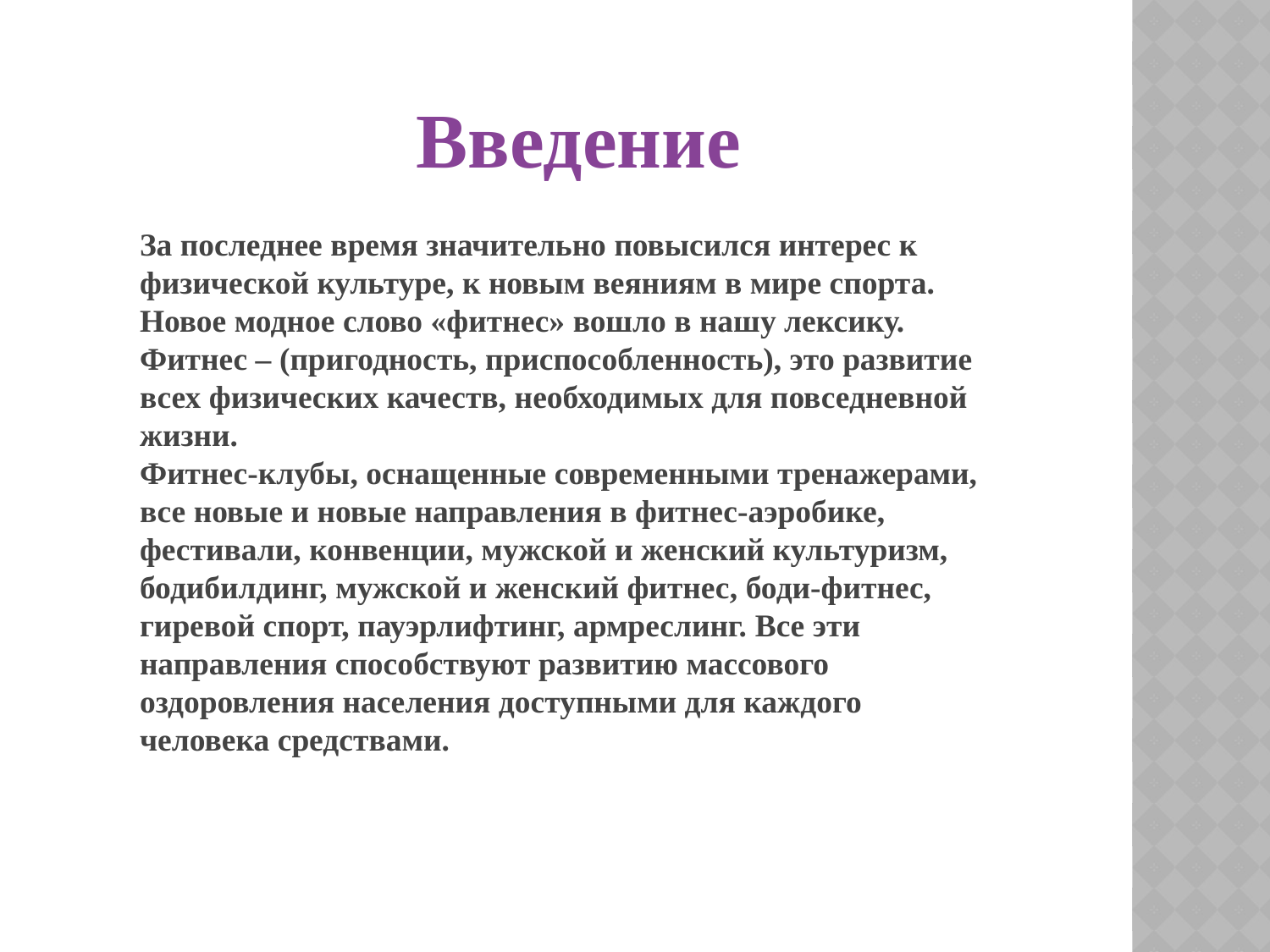

Введение
За последнее время значительно повысился интерес к физической культуре, к новым веяниям в мире спорта. Новое модное слово «фитнес» вошло в нашу лексику. Фитнес – (пригодность, приспособленность), это развитие всех физических качеств, необходимых для повседневной жизни.
Фитнес-клубы, оснащенные современными тренажерами, все новые и новые направления в фитнес-аэробике, фестивали, конвенции, мужской и женский культуризм, бодибилдинг, мужской и женский фитнес, боди-фитнес, гиревой спорт, пауэрлифтинг, армреслинг. Все эти направления способствуют развитию массового оздоровления населения доступными для каждого человека средствами.